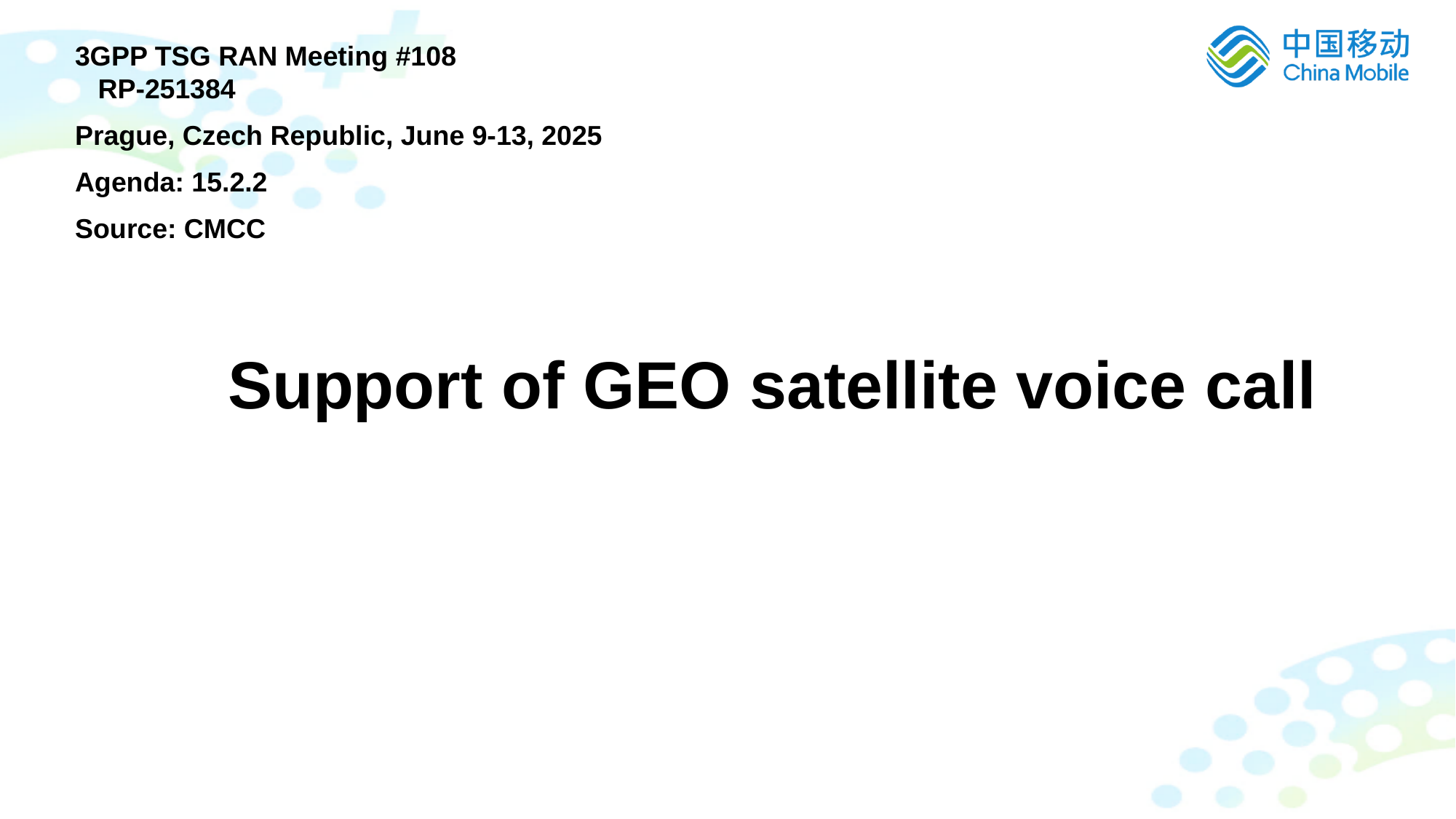

3GPP TSG RAN Meeting #108						                      RP-251384
Prague, Czech Republic, June 9-13, 2025
Agenda: 15.2.2
Source: CMCC
# Support of GEO satellite voice call